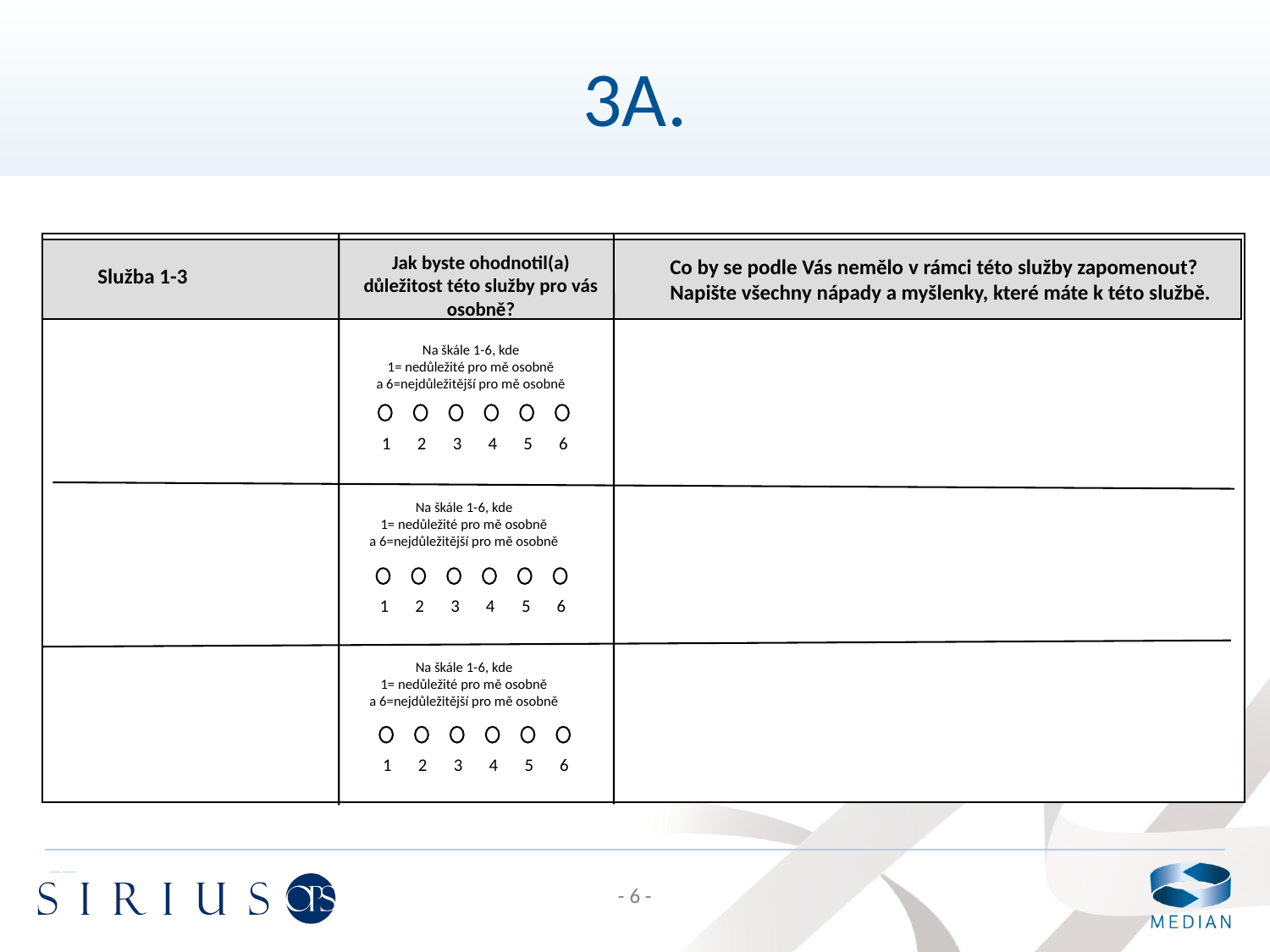

# 3A.

Jak byste ohodnotil(a) důležitost této služby pro vás osobně?
Co by se podle Vás nemělo v rámci této služby zapomenout?
Napište všechny nápady a myšlenky, které máte k této službě.
Služba 1-3

Na škále 1-6, kde
1= nedůležité pro mě osobně
a 6=nejdůležitější pro mě osobně

1
2
3
4
5
6

Na škále 1-6, kde
1= nedůležité pro mě osobně
a 6=nejdůležitější pro mě osobně

1
2
3
4
5
6

Na škále 1-6, kde
1= nedůležité pro mě osobně
a 6=nejdůležitější pro mě osobně

1
2
3
4
5
6